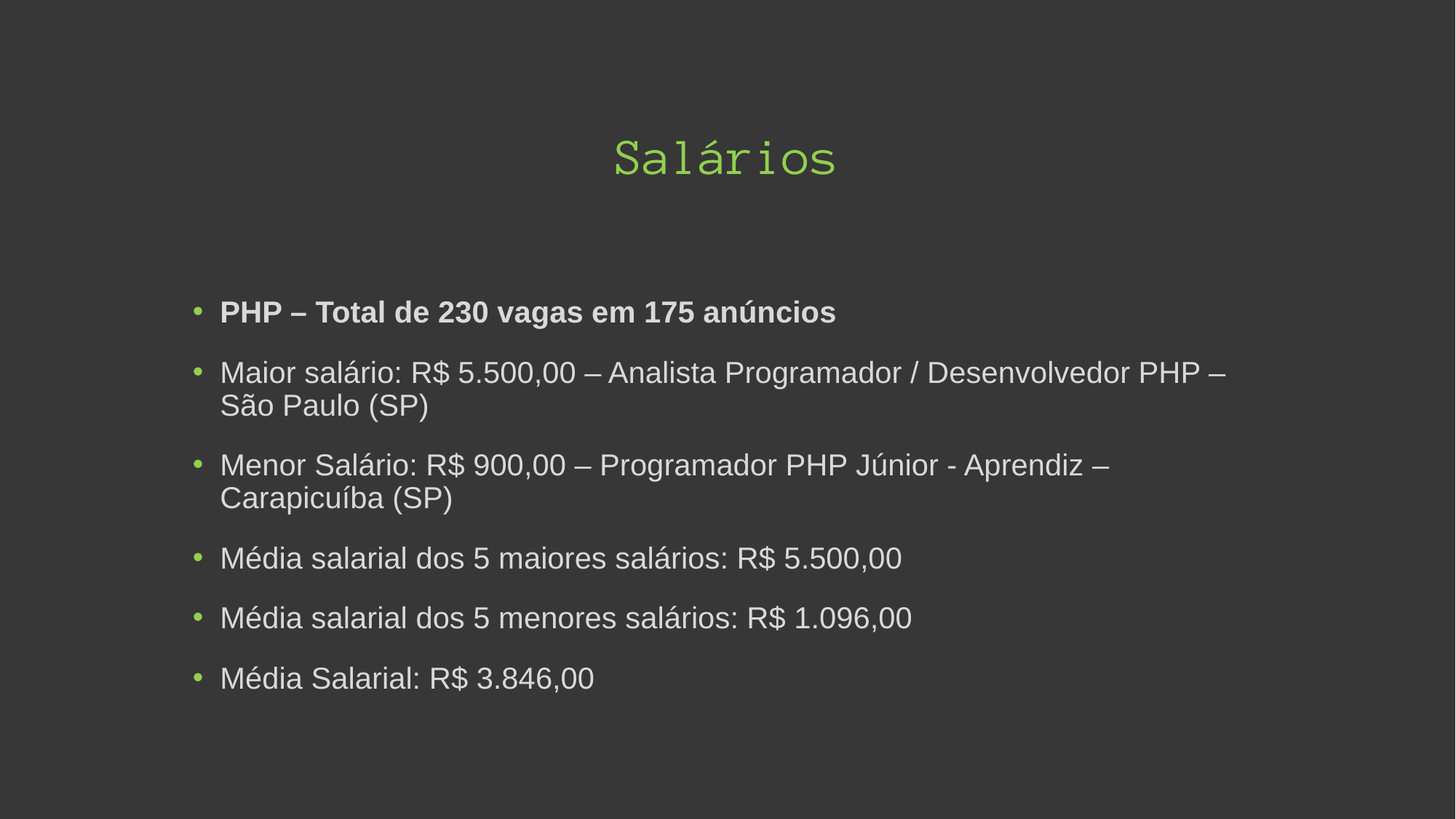

# Salários

PHP – Total de 230 vagas em 175 anúncios
Maior salário: R$ 5.500,00 – Analista Programador / Desenvolvedor PHP – São Paulo (SP)
Menor Salário: R$ 900,00 – Programador PHP Júnior - Aprendiz – Carapicuíba (SP)
Média salarial dos 5 maiores salários: R$ 5.500,00
Média salarial dos 5 menores salários: R$ 1.096,00
Média Salarial: R$ 3.846,00